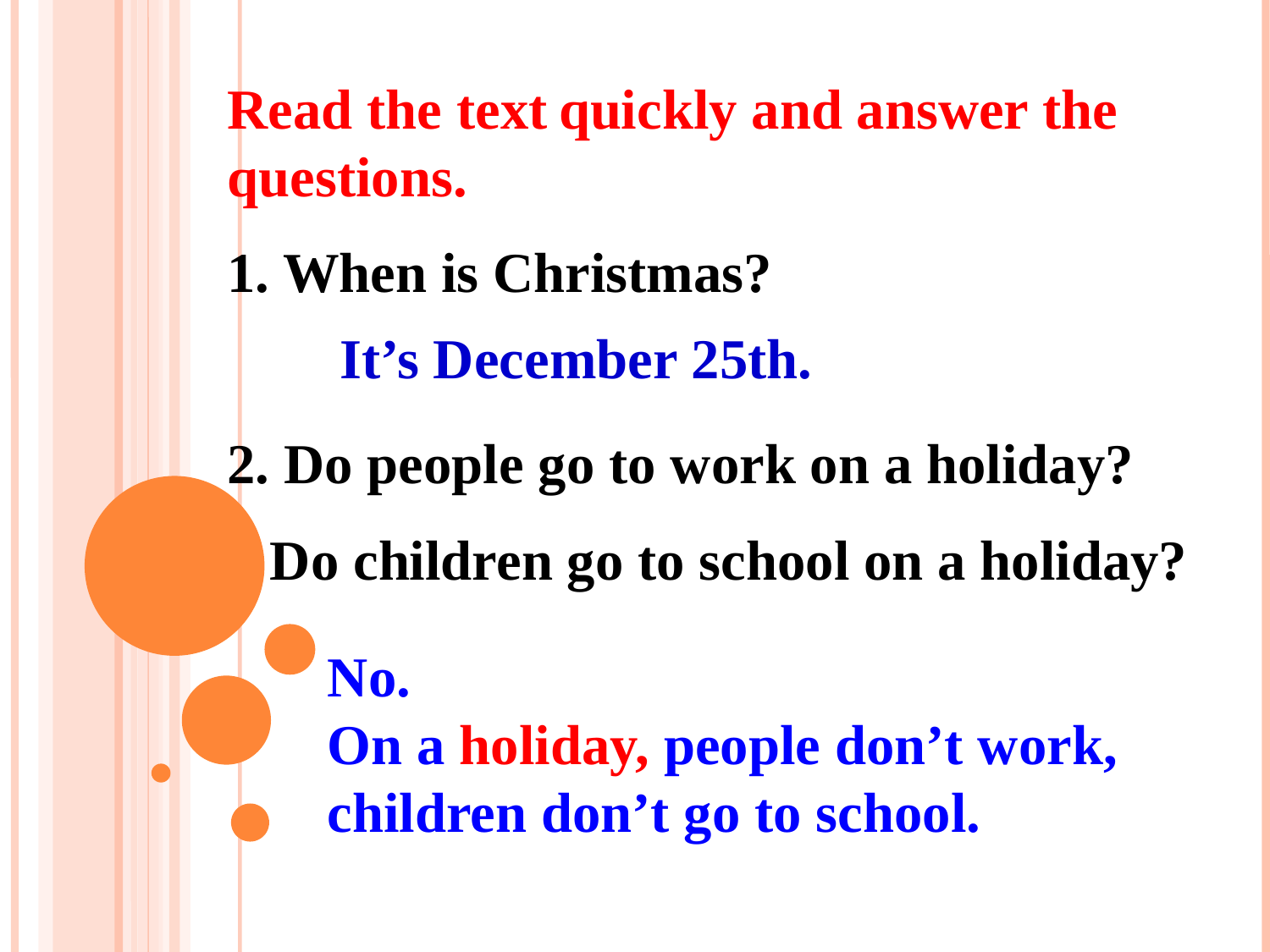

Read the text quickly and answer the questions.
1. When is Christmas?

2. Do people go to work on a holiday?
   Do children go to school on a holiday?
   It’s December 25th.

No.
On a holiday, people don’t work, children don’t go to school.